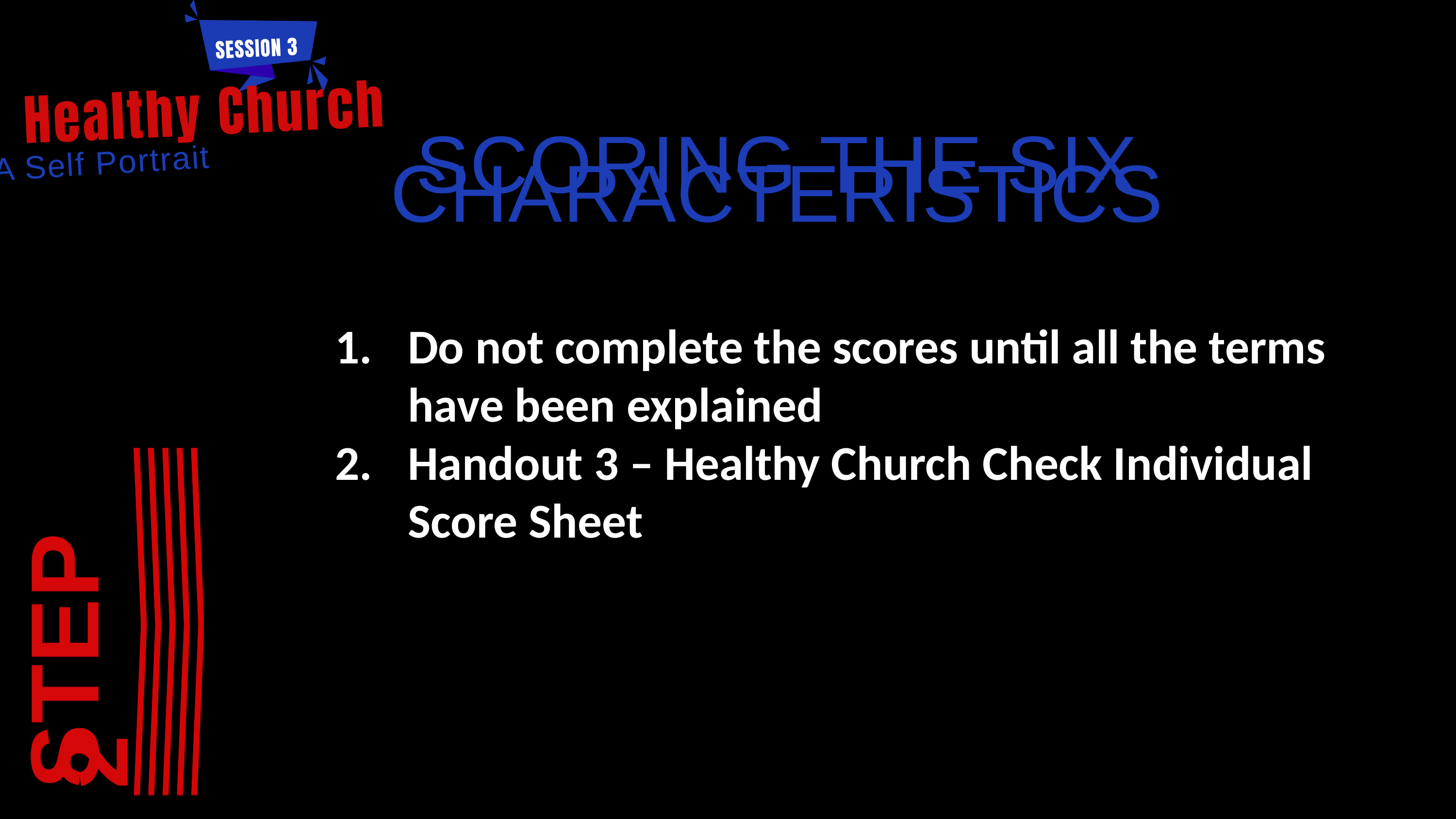

SESSION 3

Healthy Church
A Self Portrait
INTRODUCING THE TOPIC
SCORING THE SIX CHARACTERISTICS
Do not complete the scores until all the terms have been explained
Handout 3 – Healthy Church Check Individual Score Sheet

STEP 2